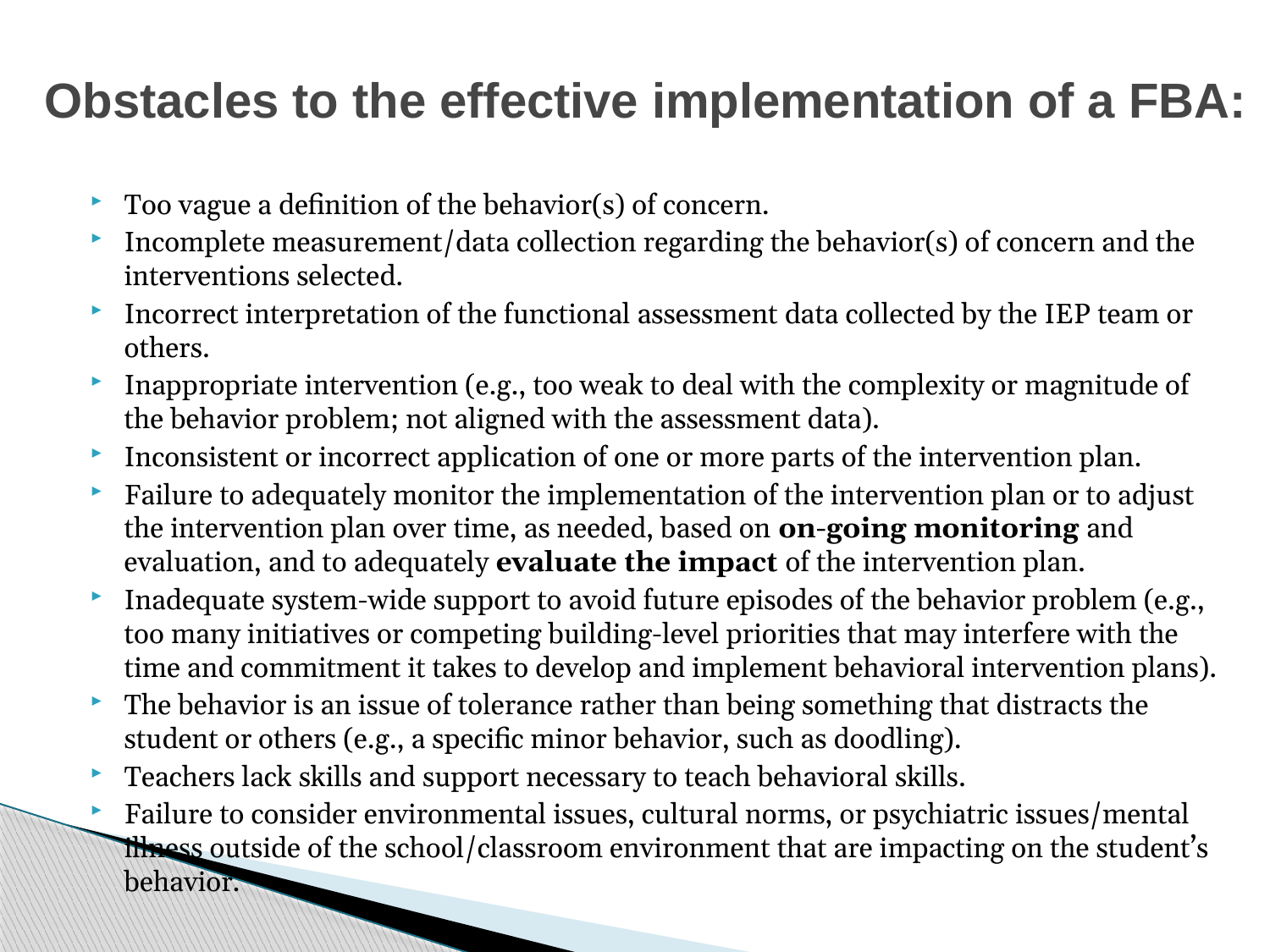

# Obstacles to the effective implementation of a FBA:
Too vague a definition of the behavior(s) of concern.
Incomplete measurement/data collection regarding the behavior(s) of concern and the interventions selected.
Incorrect interpretation of the functional assessment data collected by the IEP team or others.
Inappropriate intervention (e.g., too weak to deal with the complexity or magnitude of the behavior problem; not aligned with the assessment data).
Inconsistent or incorrect application of one or more parts of the intervention plan.
Failure to adequately monitor the implementation of the intervention plan or to adjust the intervention plan over time, as needed, based on on-going monitoring and evaluation, and to adequately evaluate the impact of the intervention plan.
Inadequate system-wide support to avoid future episodes of the behavior problem (e.g., too many initiatives or competing building-level priorities that may interfere with the time and commitment it takes to develop and implement behavioral intervention plans).
The behavior is an issue of tolerance rather than being something that distracts the student or others (e.g., a specific minor behavior, such as doodling).
Teachers lack skills and support necessary to teach behavioral skills.
Failure to consider environmental issues, cultural norms, or psychiatric issues/mental illness outside of the school/classroom environment that are impacting on the student’s behavior.